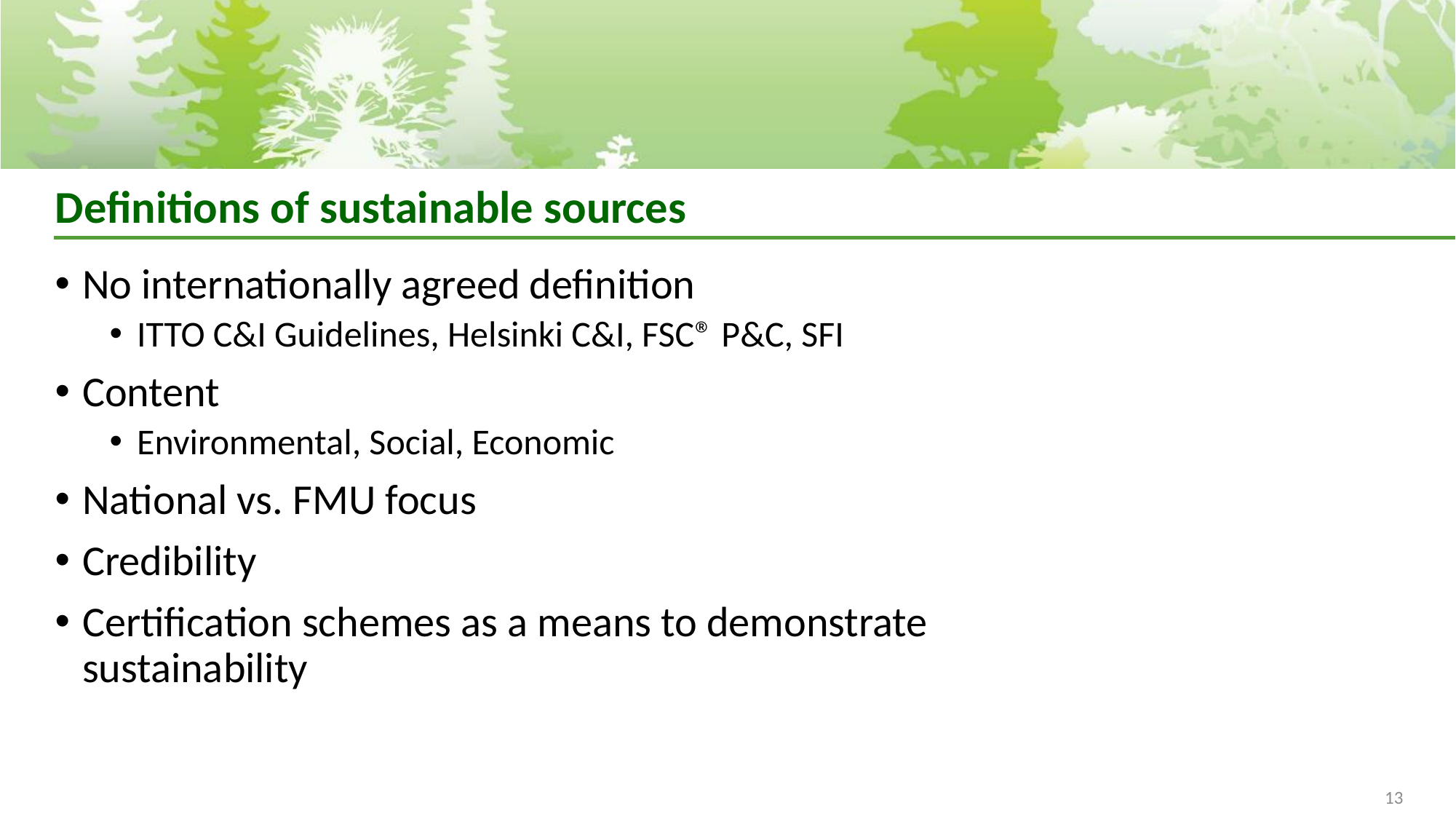

# Definitions of sustainable sources
No internationally agreed definition
ITTO C&I Guidelines, Helsinki C&I, FSC® P&C, SFI
Content
Environmental, Social, Economic
National vs. FMU focus
Credibility
Certification schemes as a means to demonstrate sustainability

13